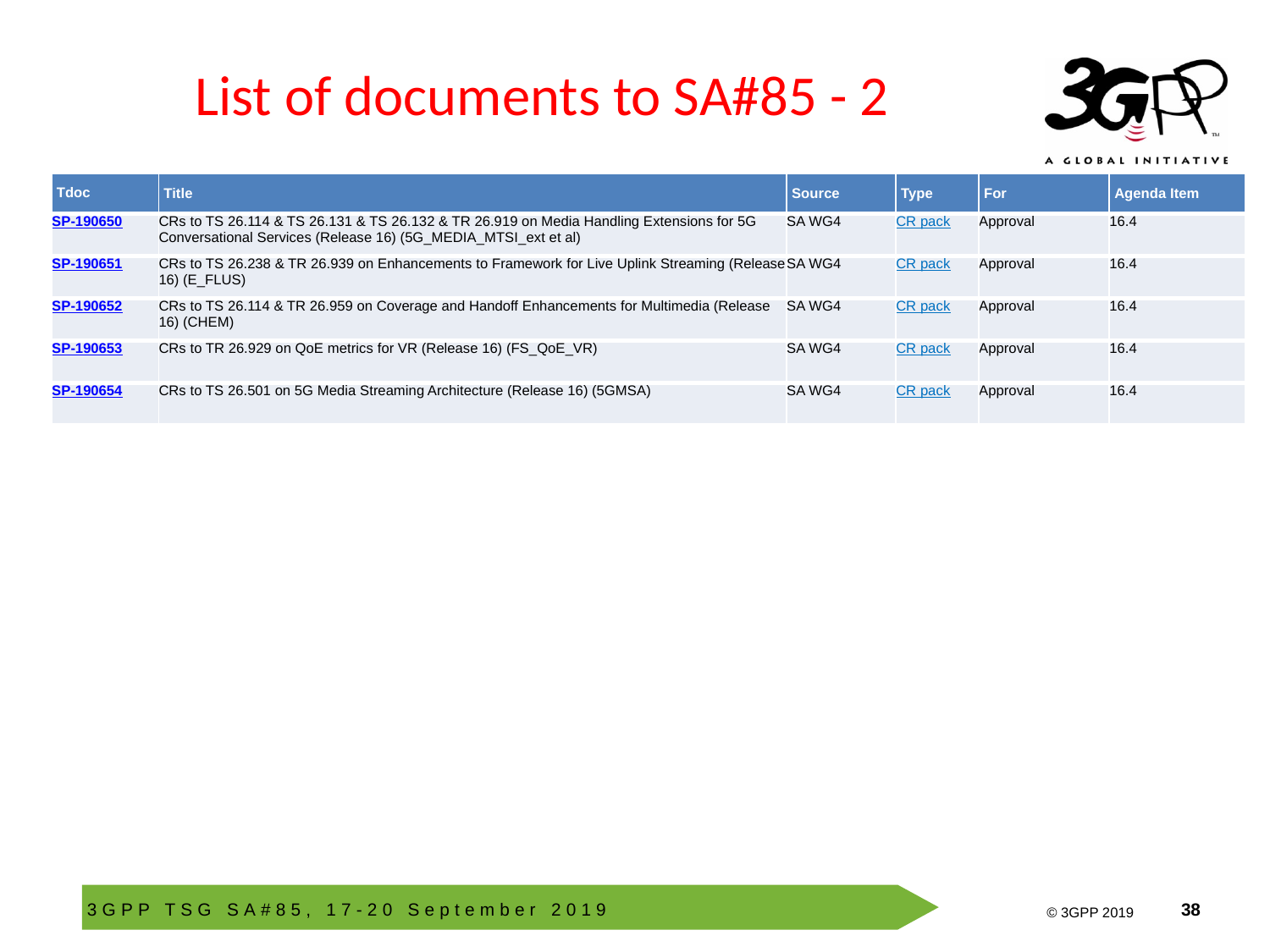

# List of documents to SA#85 - 2
| Tdoc | Title | Source | Type | For | Agenda Item |
| --- | --- | --- | --- | --- | --- |
| SP-190650 | CRs to TS 26.114 & TS 26.131 & TS 26.132 & TR 26.919 on Media Handling Extensions for 5G Conversational Services (Release 16) (5G\_MEDIA\_MTSI\_ext et al) | SA WG4 | CR pack | Approval | 16.4 |
| SP-190651 | CRs to TS 26.238 & TR 26.939 on Enhancements to Framework for Live Uplink Streaming (Release 16) (E\_FLUS) | SA WG4 | CR pack | Approval | 16.4 |
| SP-190652 | CRs to TS 26.114 & TR 26.959 on Coverage and Handoff Enhancements for Multimedia (Release 16) (CHEM) | SA WG4 | CR pack | Approval | 16.4 |
| SP-190653 | CRs to TR 26.929 on QoE metrics for VR (Release 16) (FS\_QoE\_VR) | SA WG4 | CR pack | Approval | 16.4 |
| SP-190654 | CRs to TS 26.501 on 5G Media Streaming Architecture (Release 16) (5GMSA) | SA WG4 | CR pack | Approval | 16.4 |